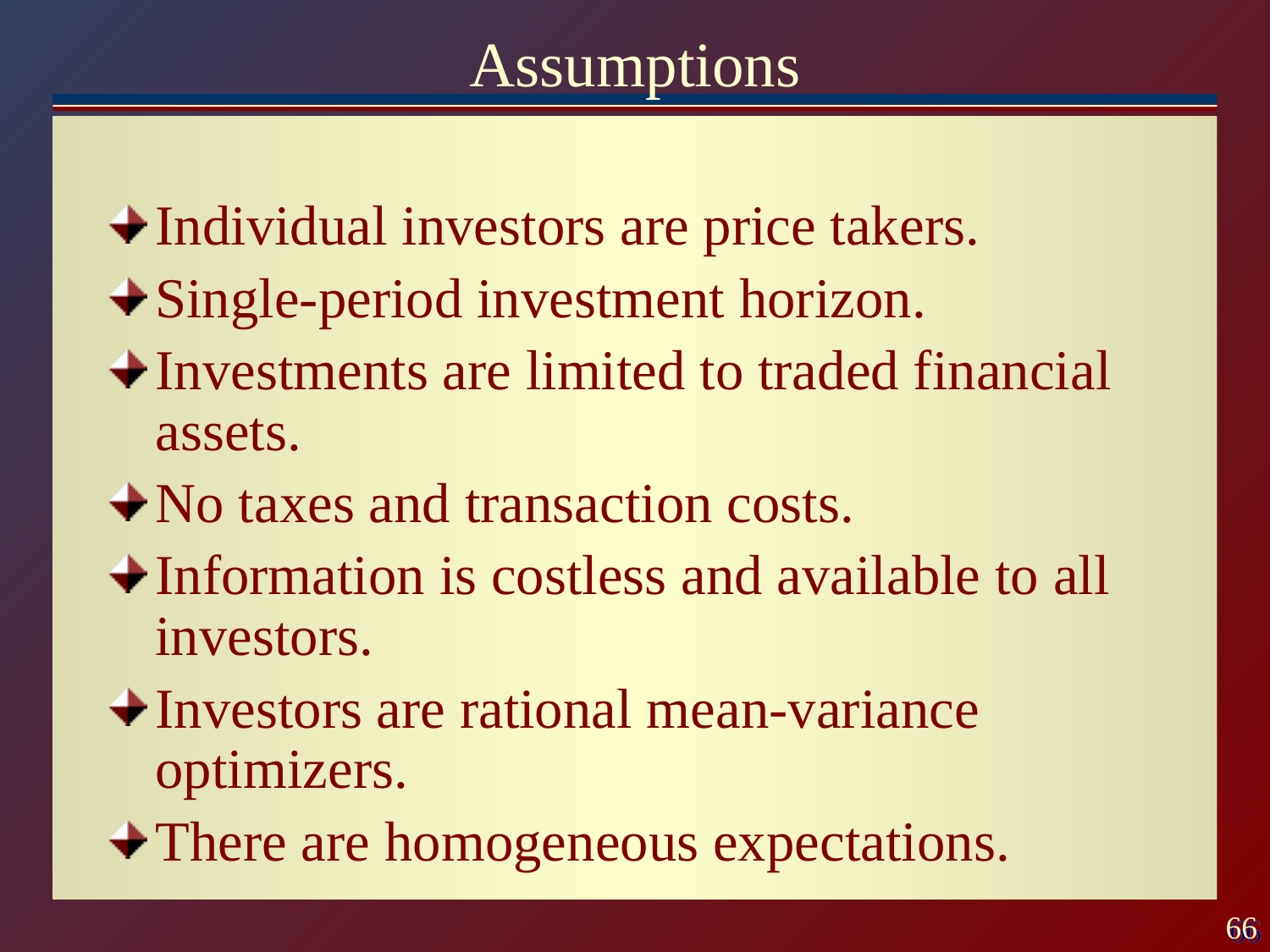

# Assumptions
Individual investors are price takers.
Single-period investment horizon.
Investments are limited to traded financial assets.
No taxes and transaction costs.
Information is costless and available to all investors.
Investors are rational mean-variance optimizers.
There are homogeneous expectations.